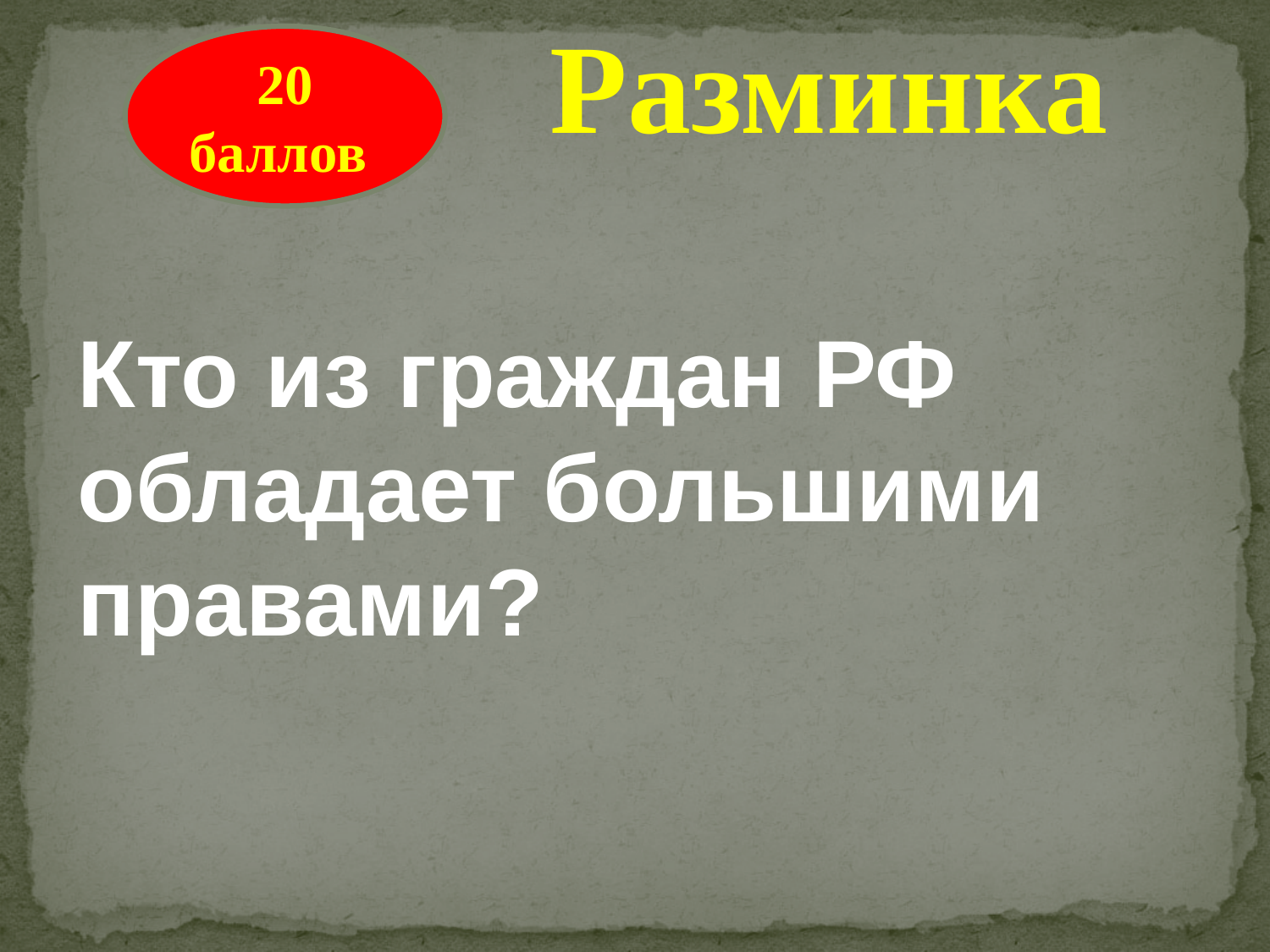

Разминка
20 баллов

Кто из граждан РФ обладает большими правами?